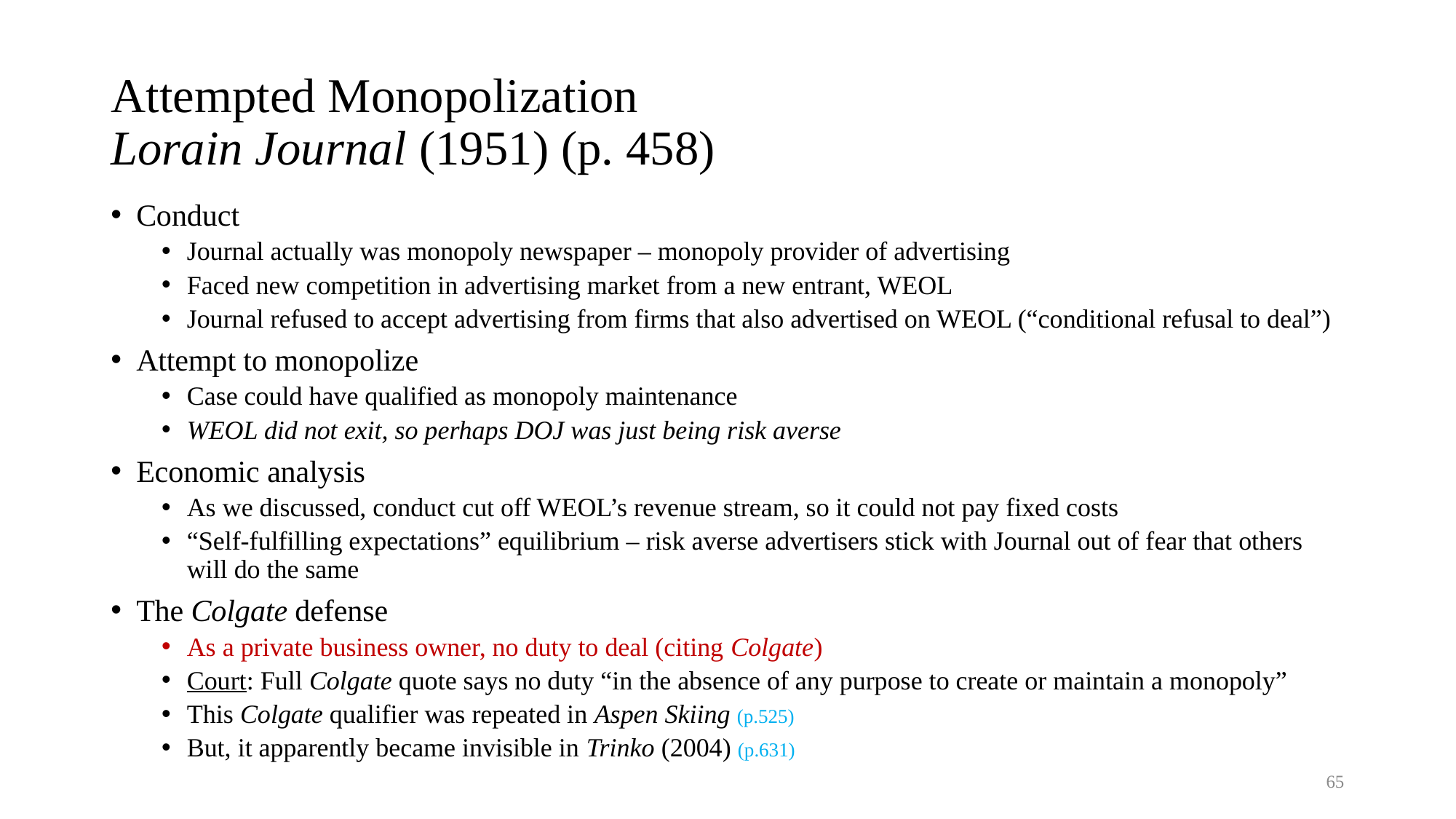

# Attempted Monopolization Lorain Journal (1951) (p. 458)
Conduct
Journal actually was monopoly newspaper – monopoly provider of advertising
Faced new competition in advertising market from a new entrant, WEOL
Journal refused to accept advertising from firms that also advertised on WEOL (“conditional refusal to deal”)
Attempt to monopolize
Case could have qualified as monopoly maintenance
WEOL did not exit, so perhaps DOJ was just being risk averse
Economic analysis
As we discussed, conduct cut off WEOL’s revenue stream, so it could not pay fixed costs
“Self-fulfilling expectations” equilibrium – risk averse advertisers stick with Journal out of fear that others will do the same
The Colgate defense
As a private business owner, no duty to deal (citing Colgate)
Court: Full Colgate quote says no duty “in the absence of any purpose to create or maintain a monopoly”
This Colgate qualifier was repeated in Aspen Skiing (p.525)
But, it apparently became invisible in Trinko (2004) (p.631)
65